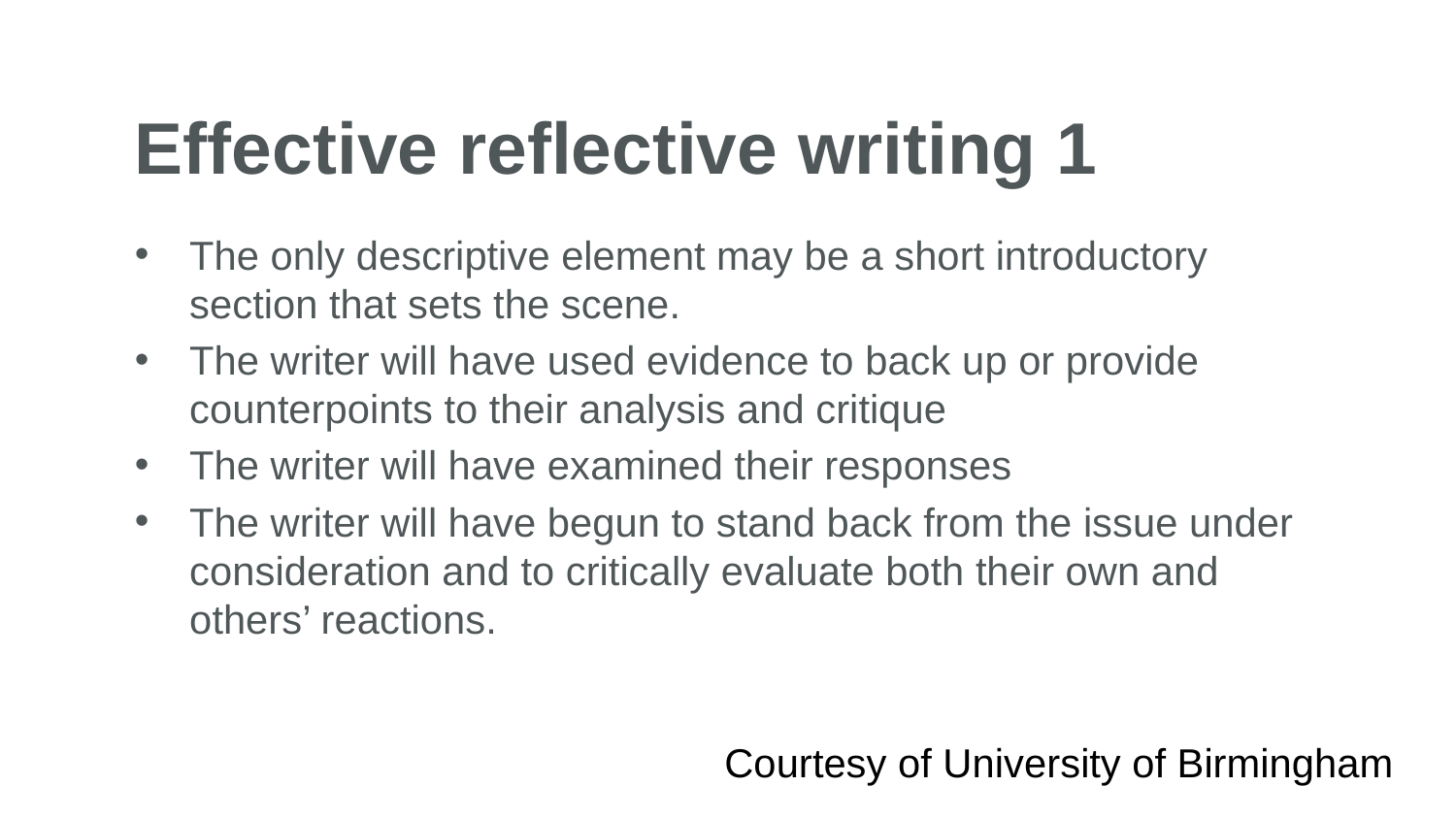

# Effective reflective writing 1
The only descriptive element may be a short introductory section that sets the scene.
The writer will have used evidence to back up or provide counterpoints to their analysis and critique
The writer will have examined their responses
The writer will have begun to stand back from the issue under consideration and to critically evaluate both their own and others’ reactions.

Courtesy of University of Birmingham